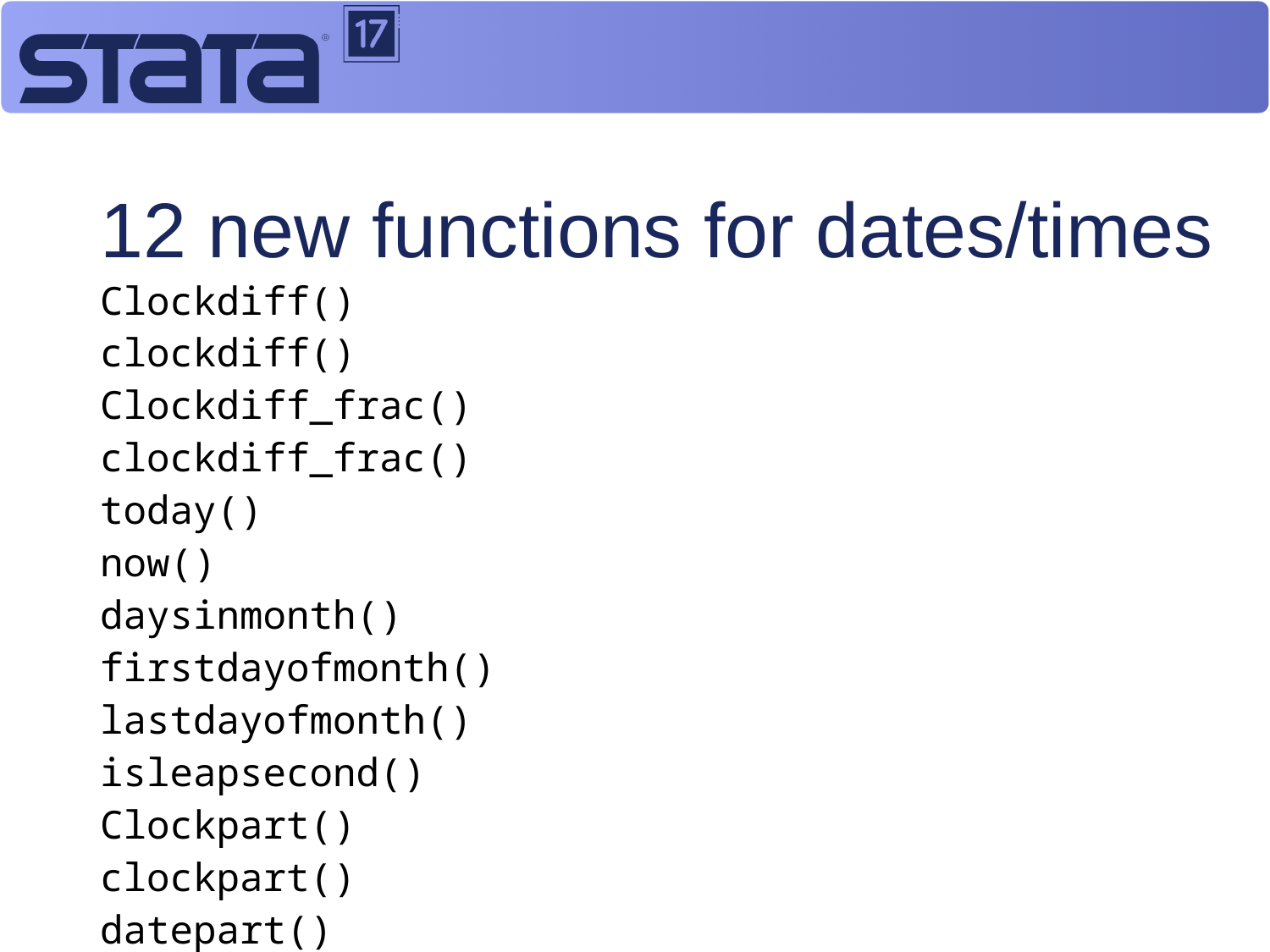

# 12 new functions for dates/times
Clockdiff()
clockdiff()
Clockdiff_frac()
clockdiff_frac()
today()
now()
daysinmonth()
firstdayofmonth()
lastdayofmonth()
isleapsecond()
Clockpart()
clockpart()
datepart()